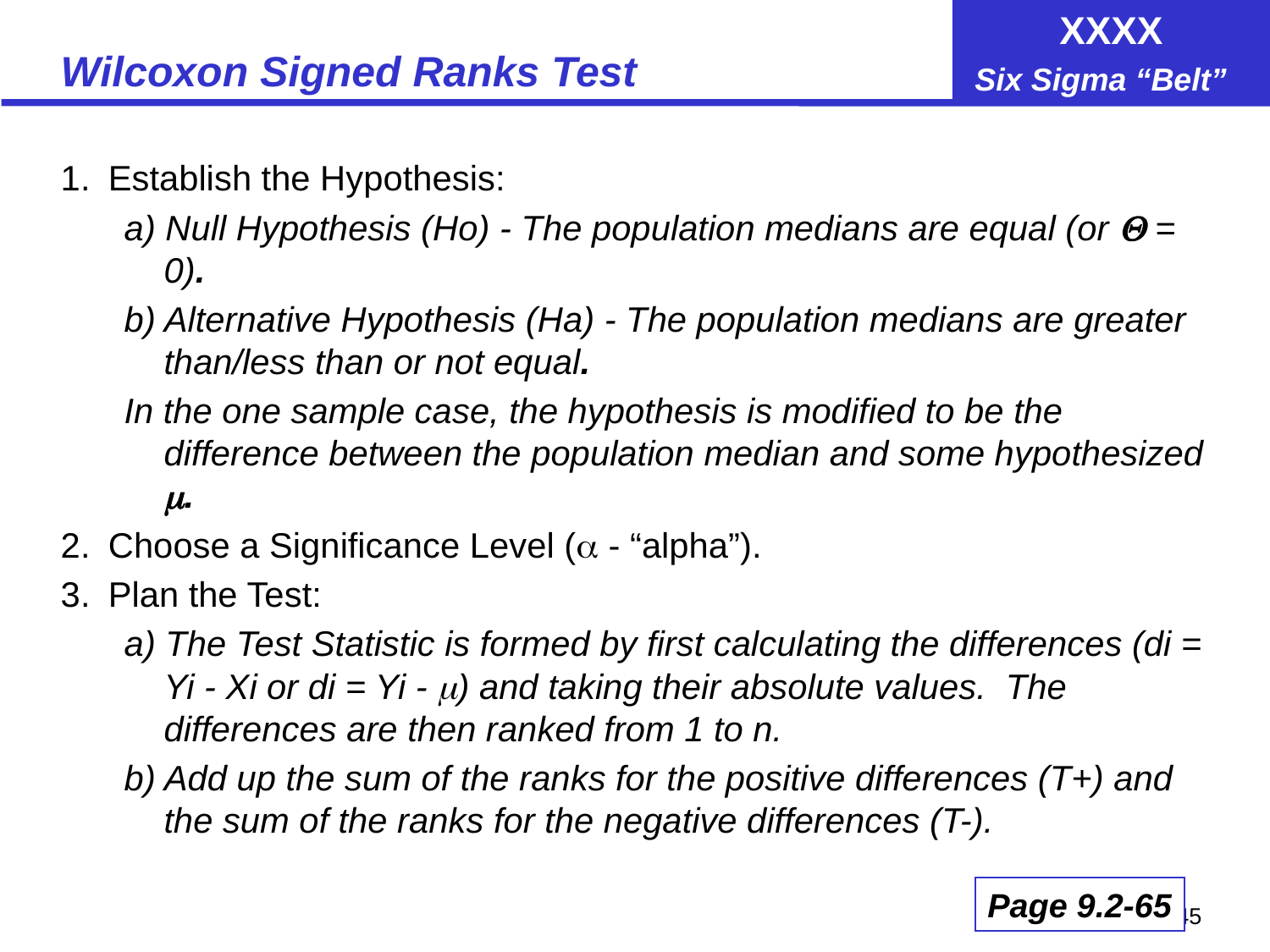

# Wilcoxon Signed Ranks Test
1.	Establish the Hypothesis:
a) Null Hypothesis (Ho) - The population medians are equal (or Θ = 0).
b) Alternative Hypothesis (Ha) - The population medians are greater than/less than or not equal.
In the one sample case, the hypothesis is modified to be the difference between the population median and some hypothesized μ.
2.	Choose a Significance Level (α - “alpha”).
3.	Plan the Test:
a) The Test Statistic is formed by first calculating the differences (di = Yi - Xi or di = Yi - μ) and taking their absolute values.  The differences are then ranked from 1 to n.
b) Add up the sum of the ranks for the positive differences (T+) and the sum of the ranks for the negative differences (T-).
Page 9.2-65